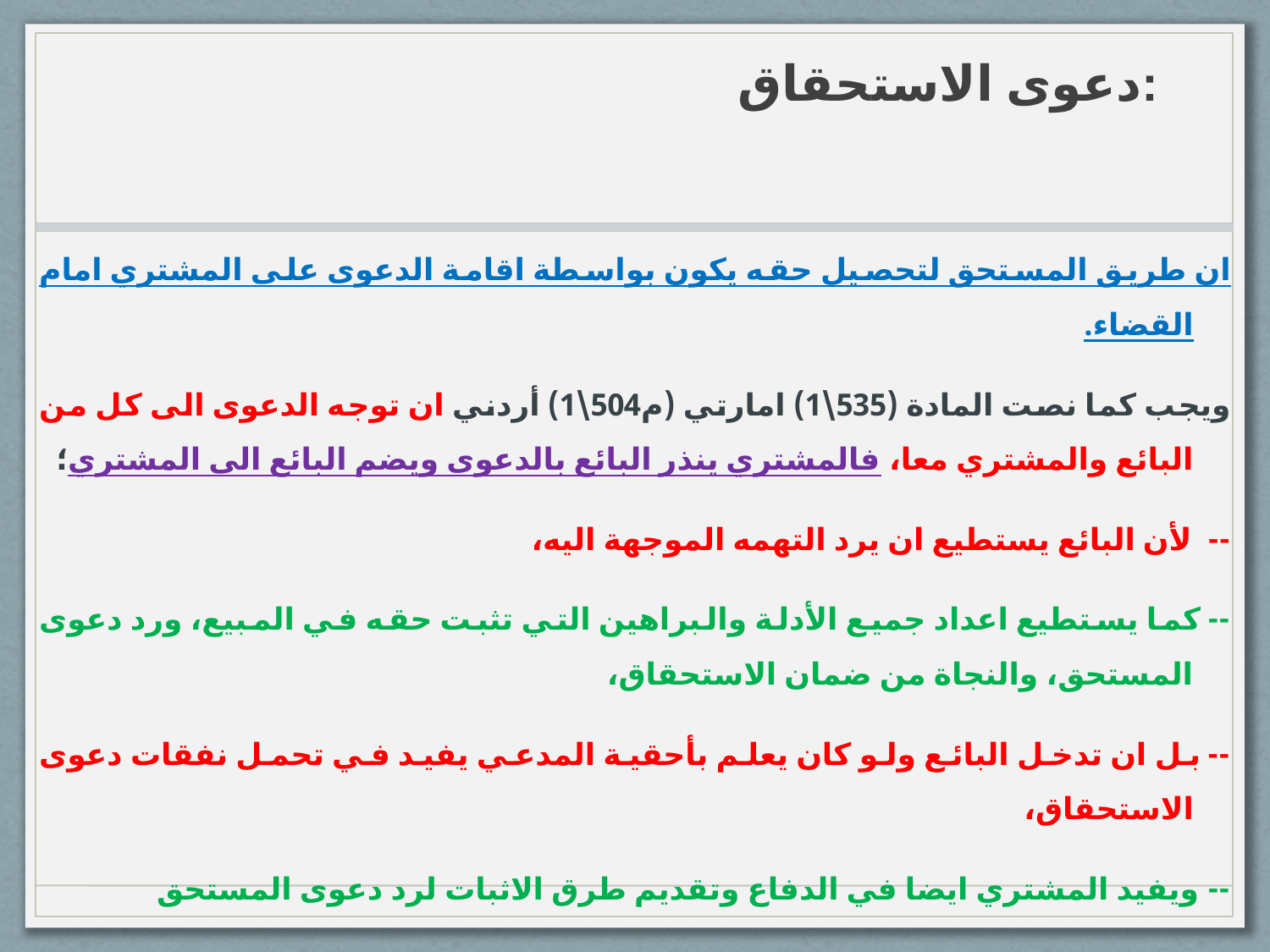

# دعوى الاستحقاق:

ان طريق المستحق لتحصيل حقه يكون بواسطة اقامة الدعوى على المشتري امام القضاء.
ويجب كما نصت المادة (535\1) امارتي (م504\1) أردني ان توجه الدعوى الى كل من البائع والمشتري معا، فالمشتري ينذر البائع بالدعوى ويضم البائع الى المشتري؛
--  لأن البائع يستطيع ان يرد التهمه الموجهة اليه،
-- كما يستطيع اعداد جميع الأدلة والبراهين التي تثبت حقه في المبيع، ورد دعوى المستحق، والنجاة من ضمان الاستحقاق،
-- بل ان تدخل البائع ولو كان يعلم بأحقية المدعي يفيد في تحمل نفقات دعوى الاستحقاق،
-- ويفيد المشتري ايضا في الدفاع وتقديم طرق الاثبات لرد دعوى المستحق